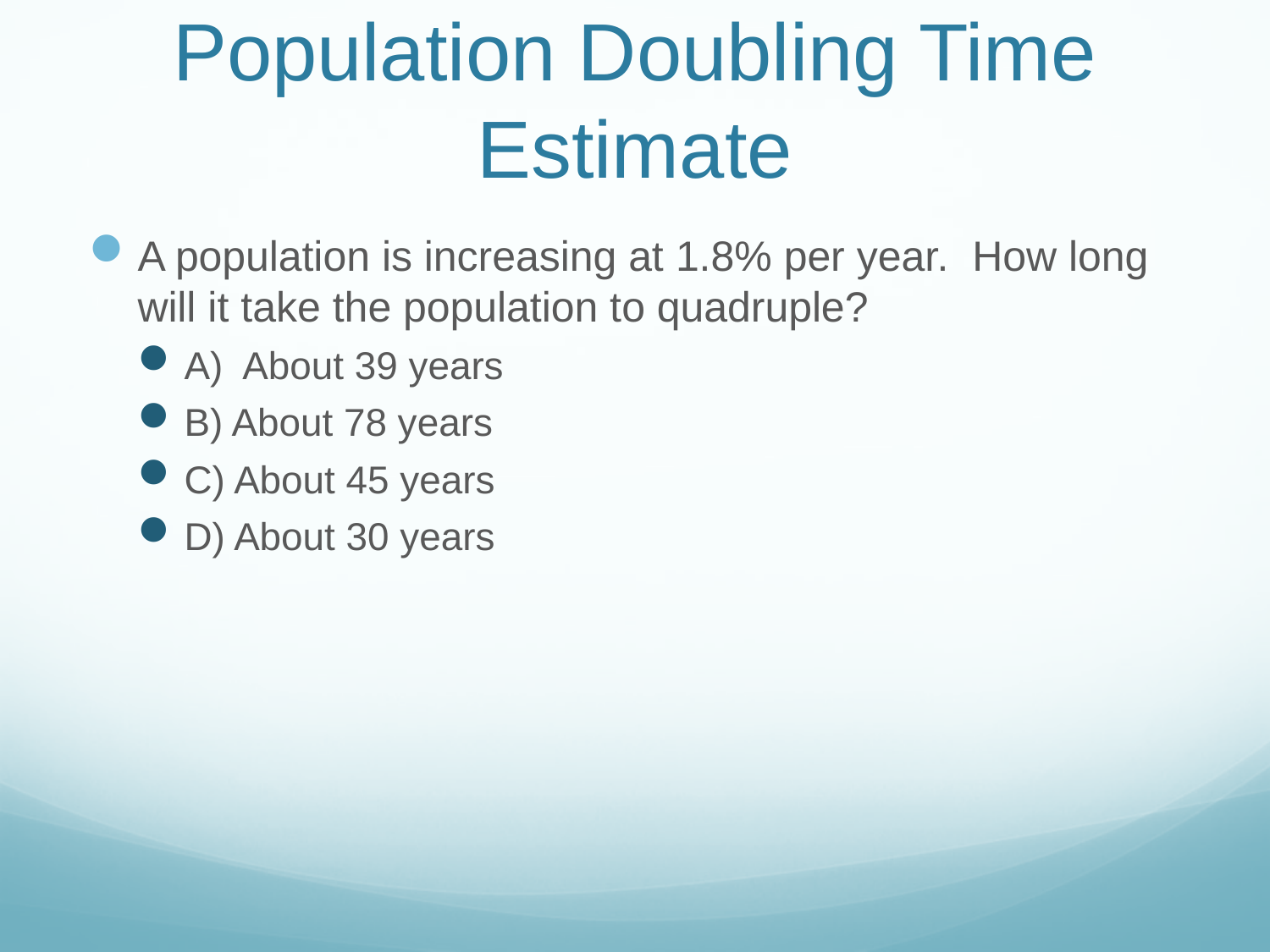

# Population Doubling Time Estimate
A population is increasing at 1.8% per year.  How long will it take the population to quadruple?
A)  About 39 years
B) About 78 years
C) About 45 years
D) About 30 years